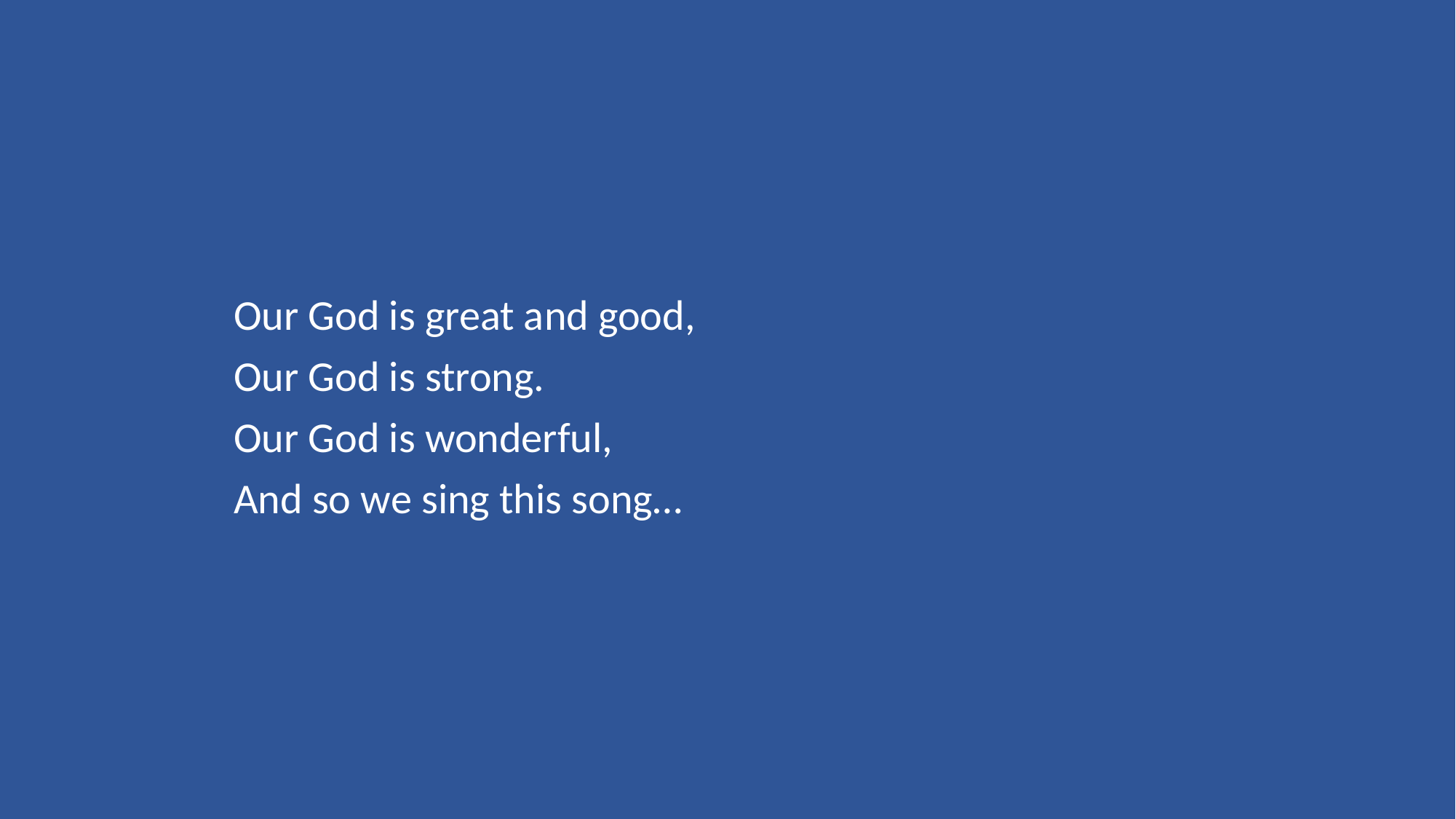

Our God is great and good,
Our God is strong.
Our God is wonderful,
And so we sing this song…